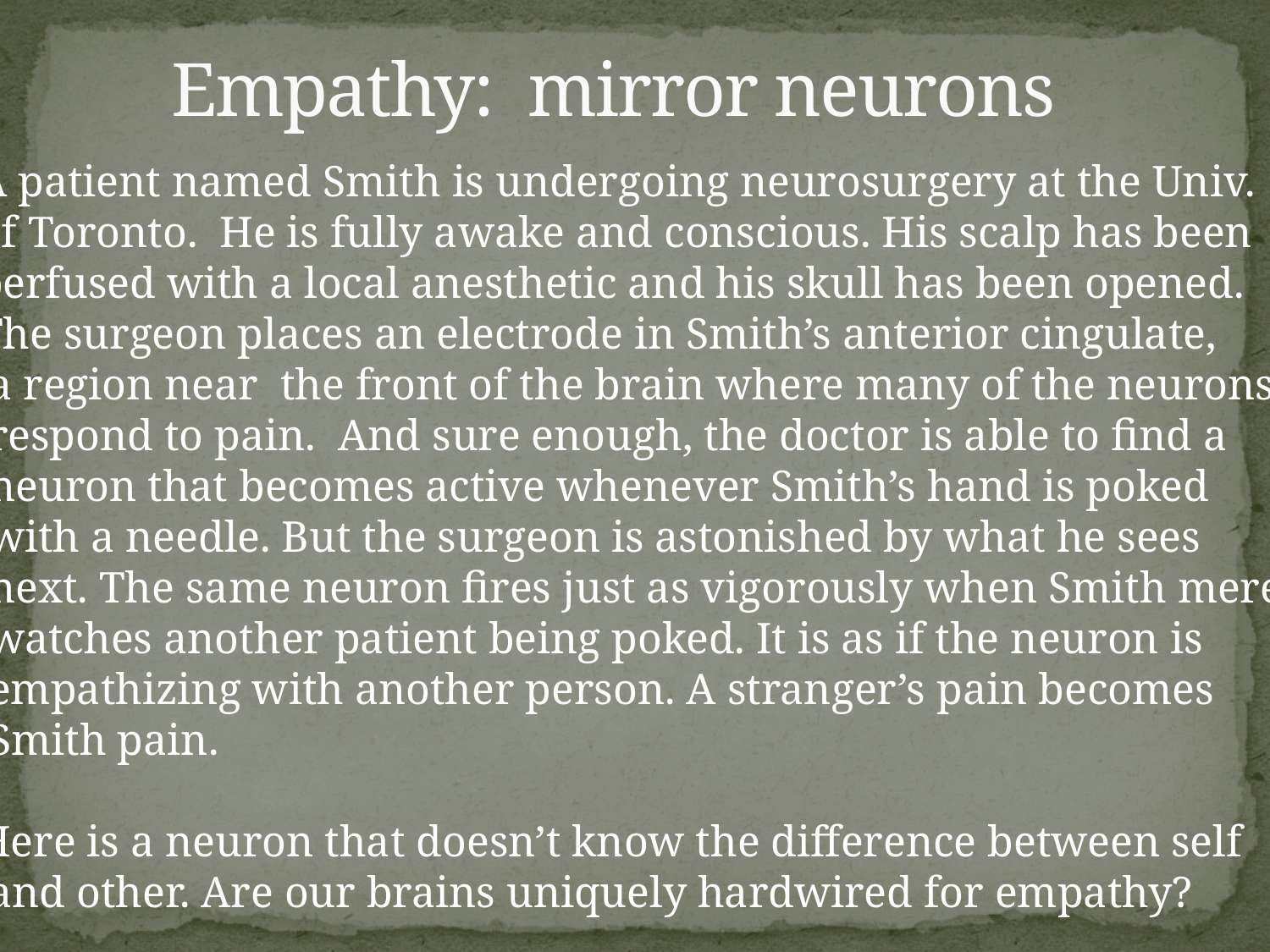

# Empathy:  mirror neurons
A patient named Smith is undergoing neurosurgery at the Univ.
of Toronto.  He is fully awake and conscious. His scalp has been
perfused with a local anesthetic and his skull has been opened.
The surgeon places an electrode in Smith’s anterior cingulate,
 a region near  the front of the brain where many of the neurons
 respond to pain.  And sure enough, the doctor is able to find a
 neuron that becomes active whenever Smith’s hand is poked
 with a needle. But the surgeon is astonished by what he sees
 next. The same neuron fires just as vigorously when Smith merely
 watches another patient being poked. It is as if the neuron is
 empathizing with another person. A stranger’s pain becomes
 Smith pain.

Here is a neuron that doesn’t know the difference between self
 and other. Are our brains uniquely hardwired for empathy?